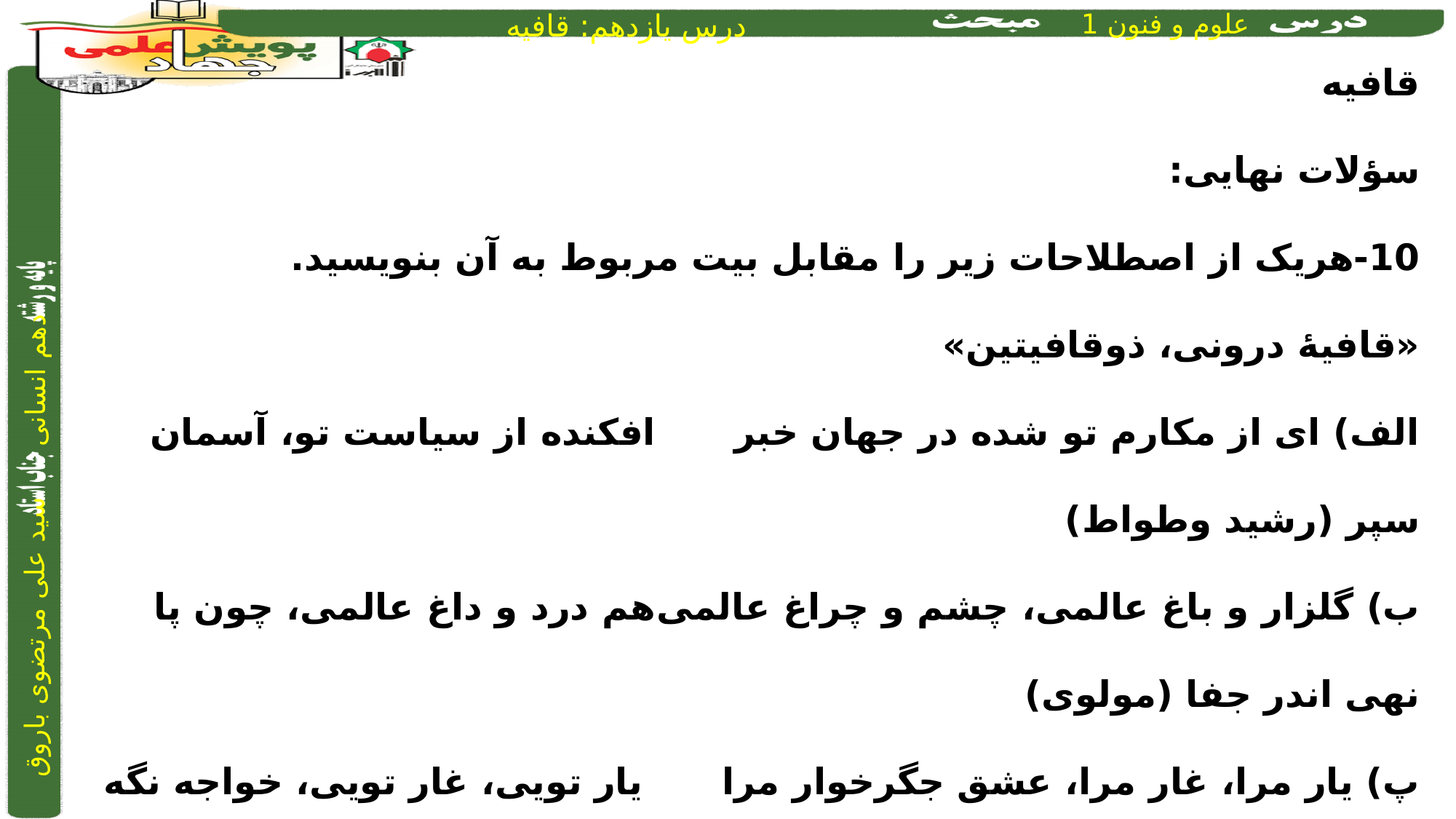

قافیه
سؤلات نهایی:
10-هر‌یک از اصطلاحات زیر را مقابل بیت مربوط به آن بنویسید.
«قافیۀ درونی، ذوقافیتین»
الف) ای از مکارم تو شده در جهان خبر		افکنده از سیاست تو، آسمان سپر (رشید وطواط)
ب) گلزار و باغ عالمی، چشم و چراغ عالمی		هم درد و داغ عالمی، چون پا نهی اندر جفا (مولوی)
پ) یار مرا، غار مرا، عشق جگرخوار مرا		 یار تویی، غار تویی، خواجه نگه دار مرا (مولوی)